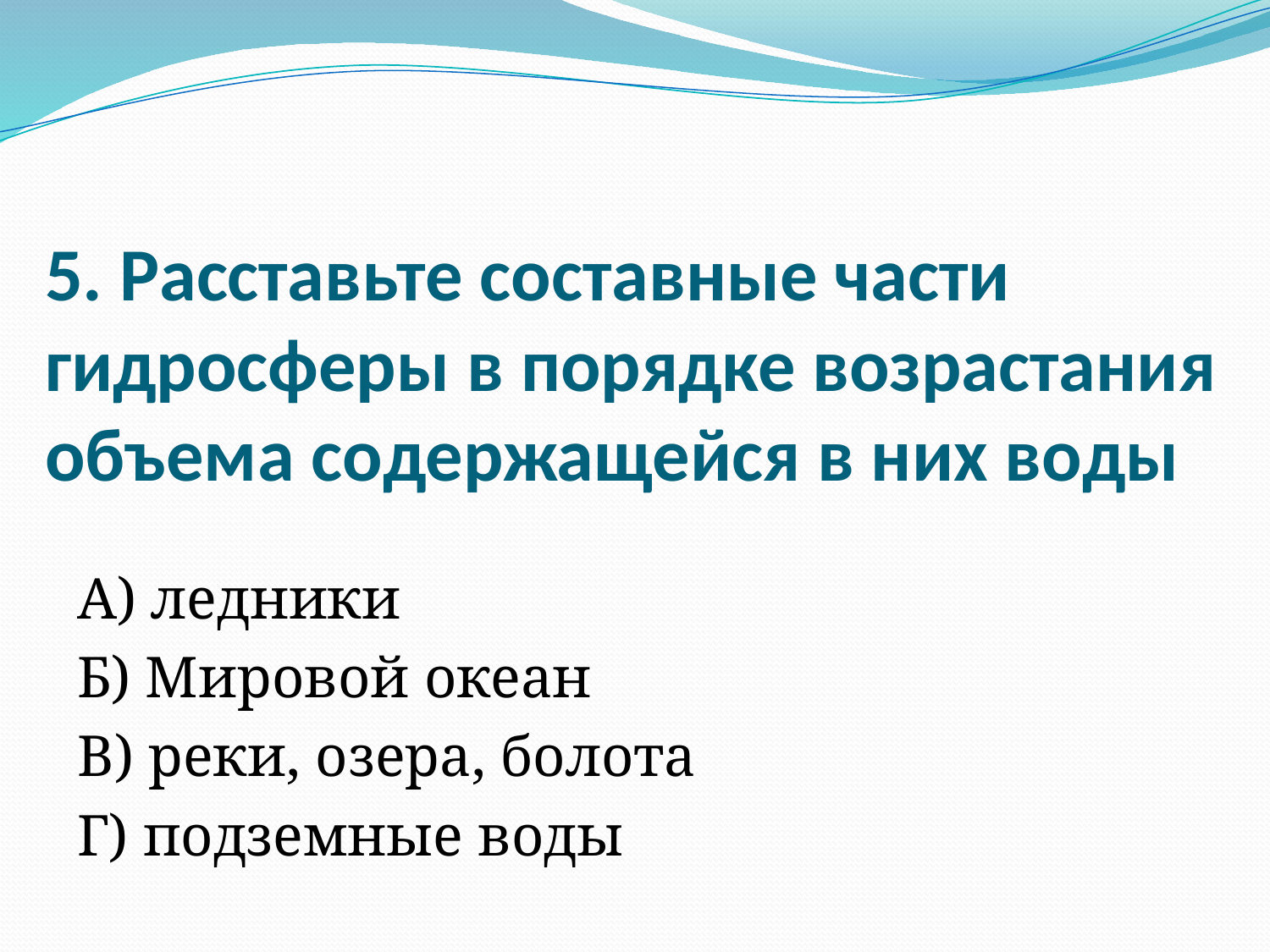

# 5. Расставьте составные части гидросферы в порядке возрастания объема содержащейся в них воды
А) ледники
Б) Мировой океан
В) реки, озера, болота
Г) подземные воды